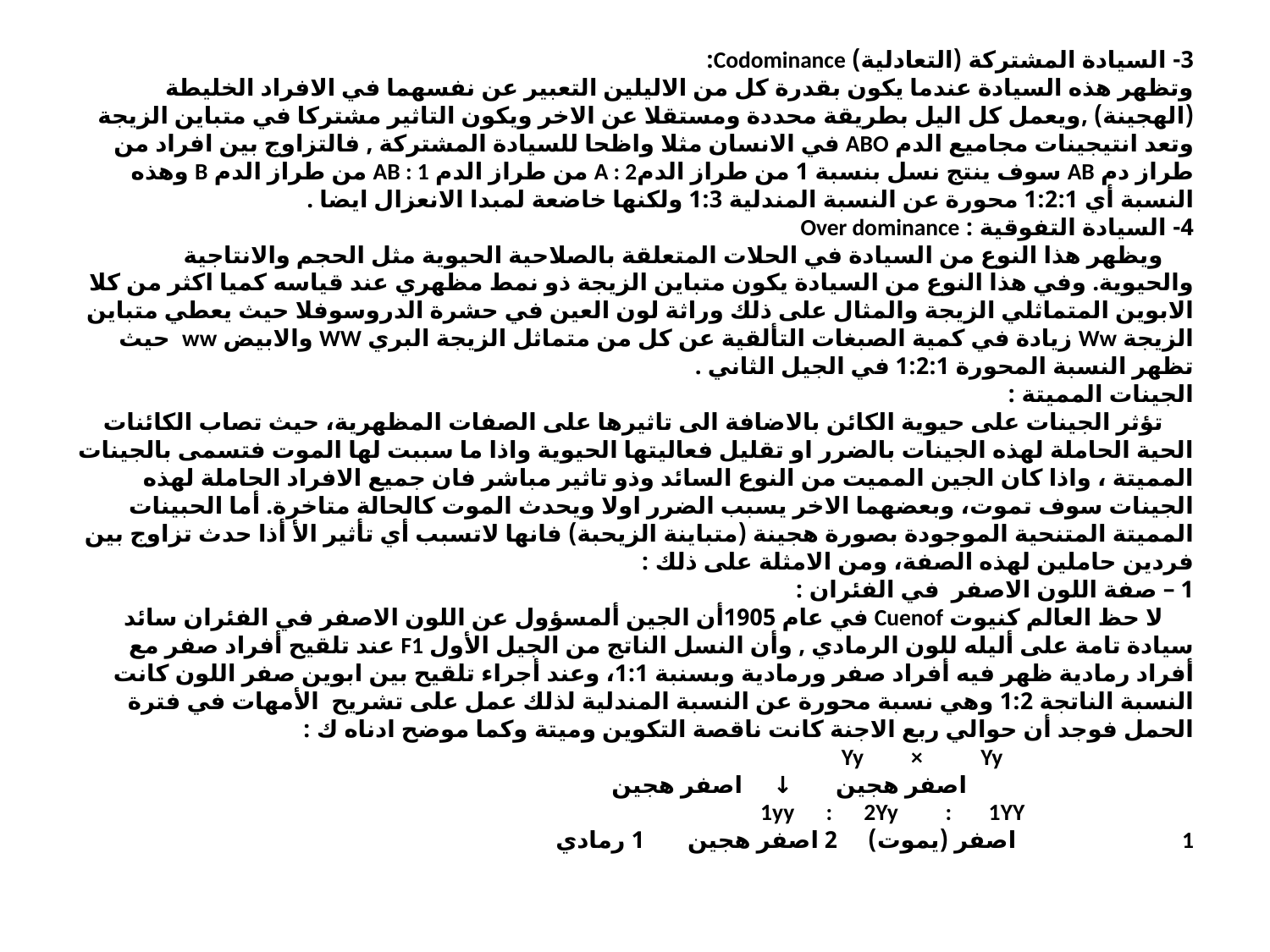

# 3- السيادة المشتركة (التعادلية) Codominance: وتظهر هذه السيادة عندما يكون بقدرة كل من الاليلين التعبير عن نفسهما في الافراد الخليطة (الهجينة) ,ويعمل كل اليل بطريقة محددة ومستقلا عن الاخر ويكون التاثير مشتركا في متباين الزيجة وتعد انتيجينات مجاميع الدم ABO في الانسان مثلا واظحا للسيادة المشتركة , فالتزاوج بين افراد من طراز دم AB سوف ينتج نسل بنسبة 1 من طراز الدمA : 2 من طراز الدم AB : 1 من طراز الدم B وهذه النسبة أي 1:2:1 محورة عن النسبة المندلية 1:3 ولكنها خاضعة لمبدا الانعزال ايضا . 4- السيادة التفوقية : Over dominance ويظهر هذا النوع من السيادة في الحلات المتعلقة بالصلاحية الحيوية مثل الحجم والانتاجية والحيوية. وفي هذا النوع من السيادة يكون متباين الزيجة ذو نمط مظهري عند قياسه كميا اكثر من كلا الابوين المتماثلي الزيجة والمثال على ذلك وراثة لون العين في حشرة الدروسوفلا حيث يعطي متباين الزيجة Ww زيادة في كمية الصبغات التألقية عن كل من متماثل الزيجة البري WW والابيض ww  حيث تظهر النسبة المحورة 1:2:1 في الجيل الثاني . الجينات المميتة : تؤثر الجينات على حيوية الكائن بالاضافة الى تاثيرها على الصفات المظهرية، حيث تصاب الكائنات الحية الحاملة لهذه الجينات بالضرر او تقليل فعاليتها الحيوية واذا ما سببت لها الموت فتسمى بالجينات المميتة ، واذا كان الجين المميت من النوع السائد وذو تاثير مباشر فان جميع الافراد الحاملة لهذه الجينات سوف تموت، وبعضهما الاخر يسبب الضرر اولا ويحدث الموت كالحالة متاخرة. أما الحبينات المميتة المتنحية الموجودة بصورة هجينة (متباينة الزيحبة) فانها لاتسبب أي تأثير الأ أذا حدث تزاوج بين فردين حاملين لهذه الصفة، ومن الامثلة على ذلك : 1 – صفة اللون الاصفر  في الفئران : لا حظ العالم كنيوت Cuenof في عام 1905أن الجين ألمسؤول عن اللون الاصفر في الفئران سائد سيادة تامة على أليله للون الرمادي , وأن النسل الناتج من الجيل الأول F1 عند تلقيح أفراد صفر مع أفراد رمادية ظهر فيه أفراد صفر ورمادية وبسنبة 1:1، وعند أجراء تلقيح بين ابوين صفر اللون كانت النسبة الناتجة 1:2 وهي نسبة محورة عن النسبة المندلية لذلك عمل على تشريح  الأمهات في فترة الحمل فوجد أن حوالي ربع الاجنة كانت ناقصة التكوين وميتة وكما موضح ادناه ك : Yy         ×           Yy اصفر هجين       ↓     اصفر هجين 1yy      :      2Yy         :       1YY 1                           اصفر (يموت)     2 اصفر هجين       1 رمادي